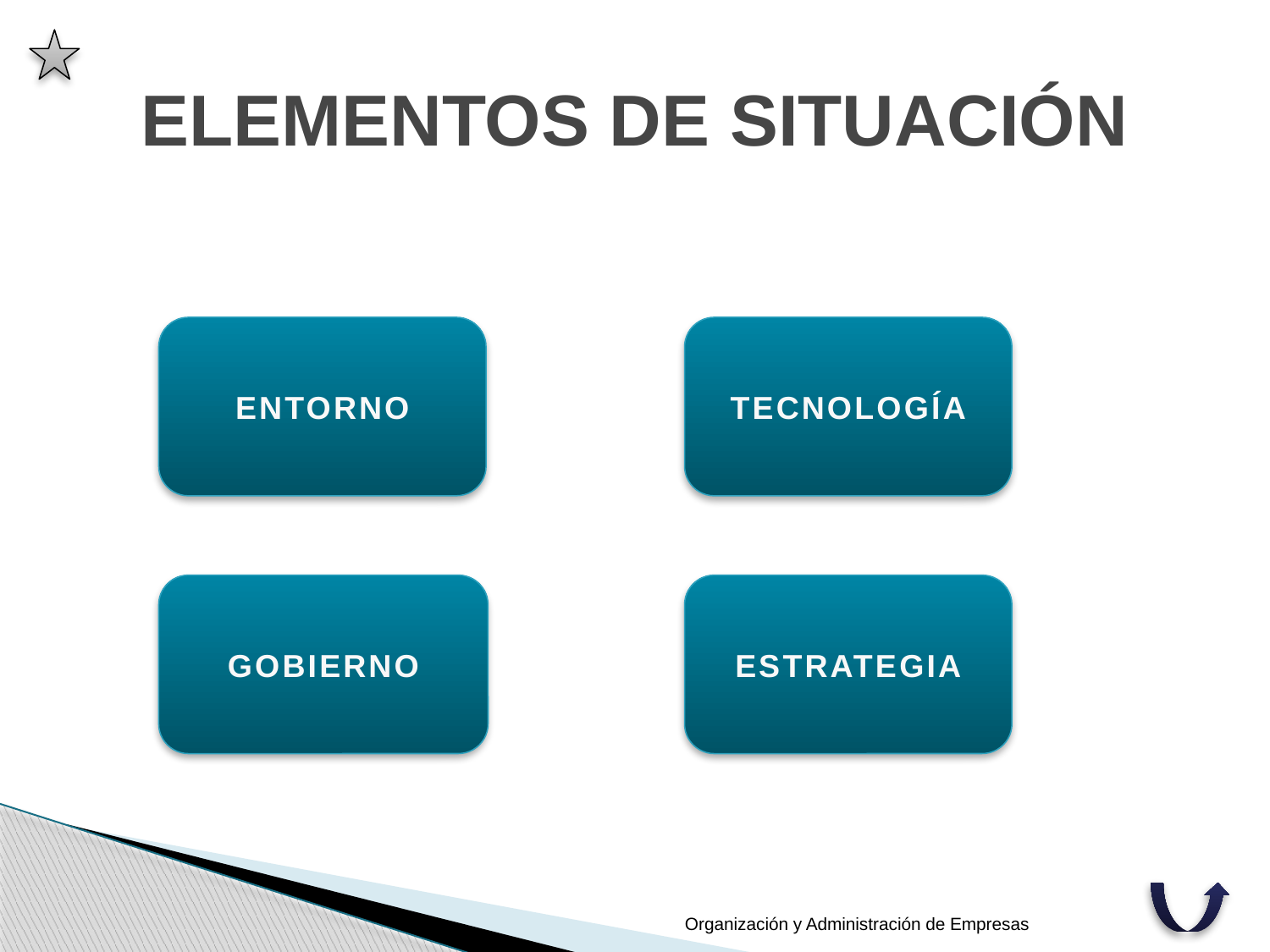

# ELEMENTOS DE SITUACIÓN
ENTORNO
TECNOLOGÍA
GOBIERNO
ESTRATEGIA

Organización y Administración de Empresas